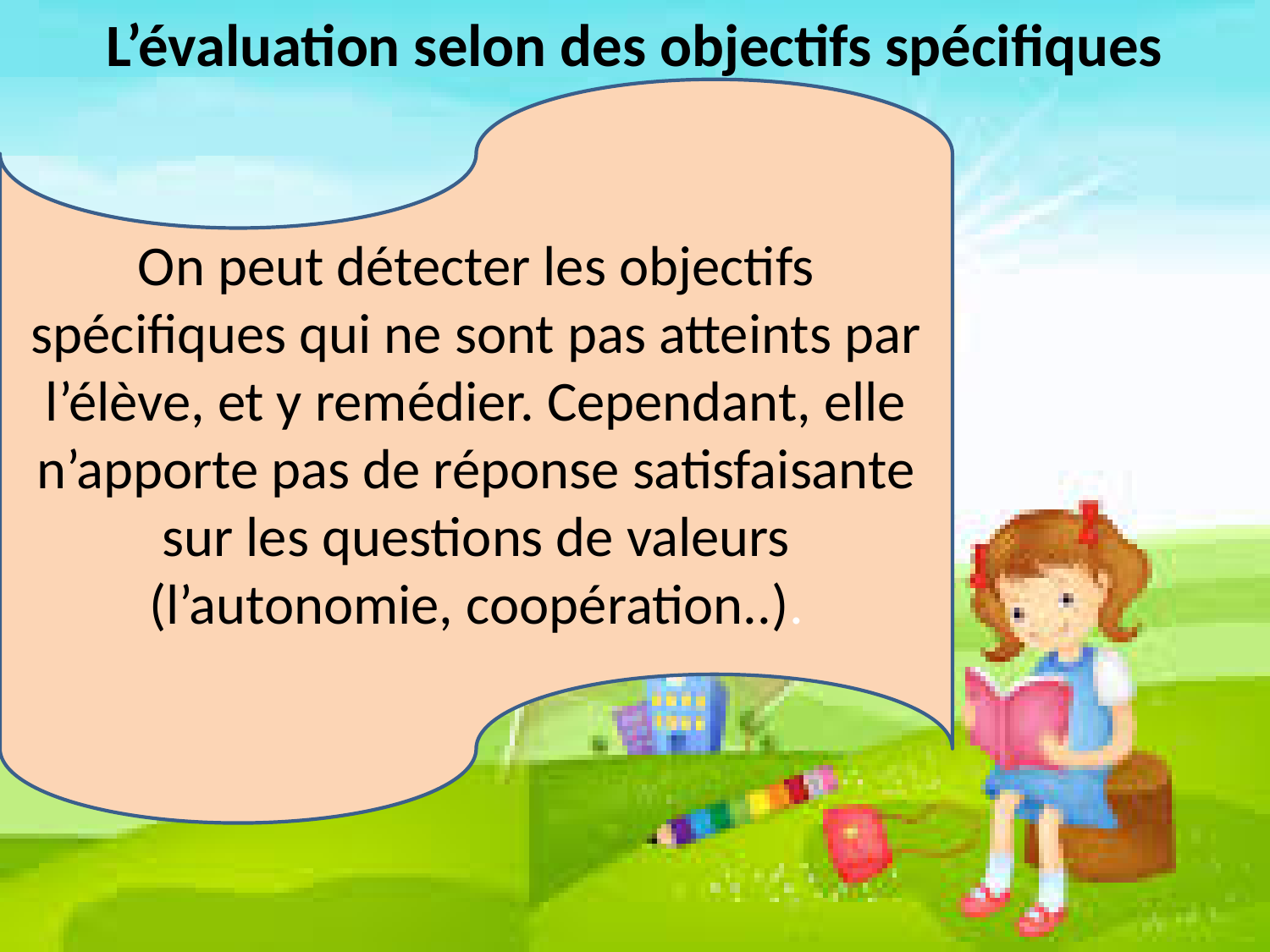

L’évaluation selon des objectifs spécifiques

On peut détecter les objectifs spécifiques qui ne sont pas atteints par l’élève, et y remédier. Cependant, elle n’apporte pas de réponse satisfaisante sur les questions de valeurs (l’autonomie, coopération..).